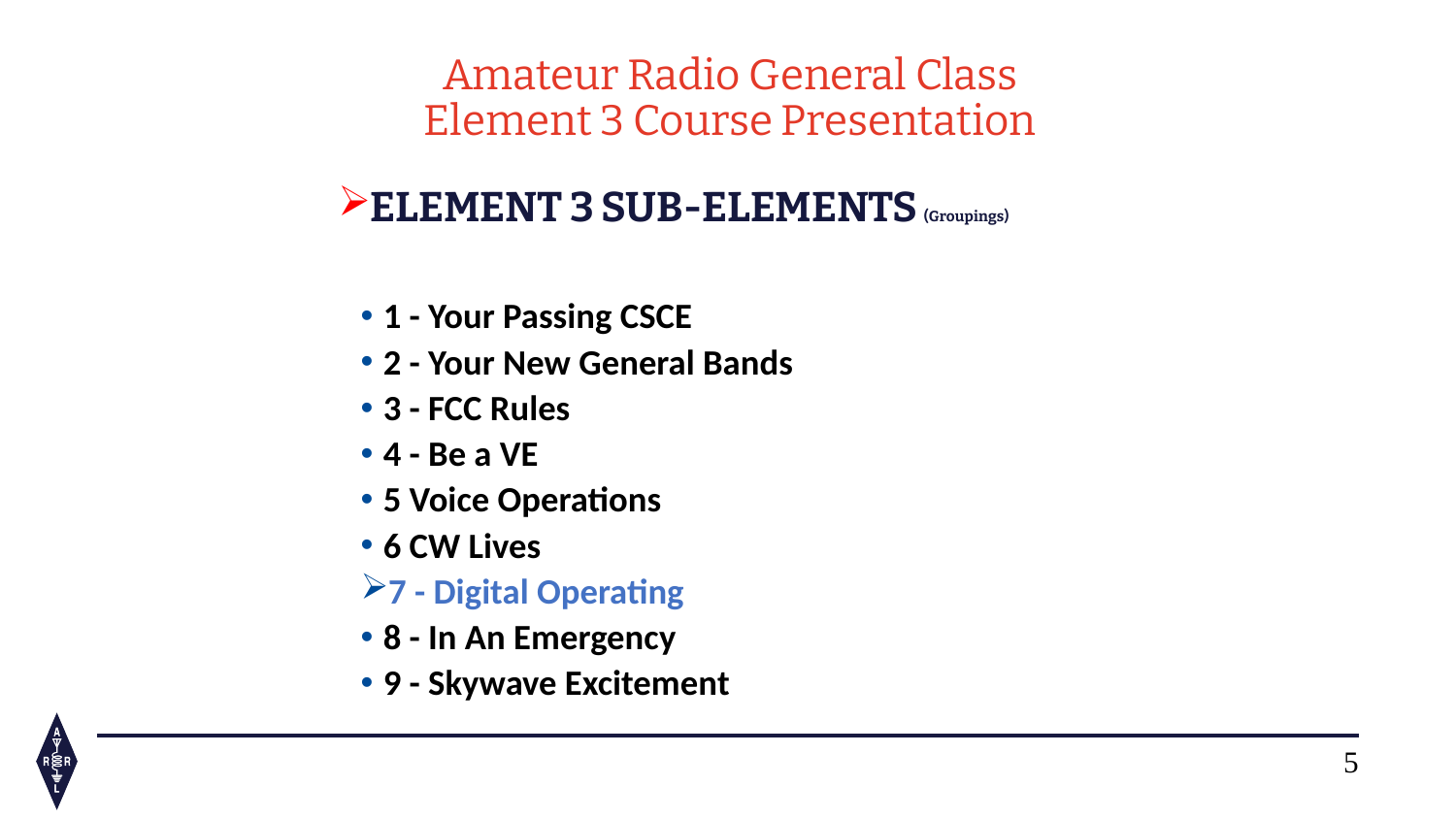

# Amateur Radio General Class Element 3 Course Presentation
ELEMENT 3 SUB-ELEMENTS (Groupings)

1 - Your Passing CSCE
2 - Your New General Bands
3 - FCC Rules
4 - Be a VE
5 Voice Operations
6 CW Lives
7 - Digital Operating
8 - In An Emergency
9 - Skywave Excitement

5